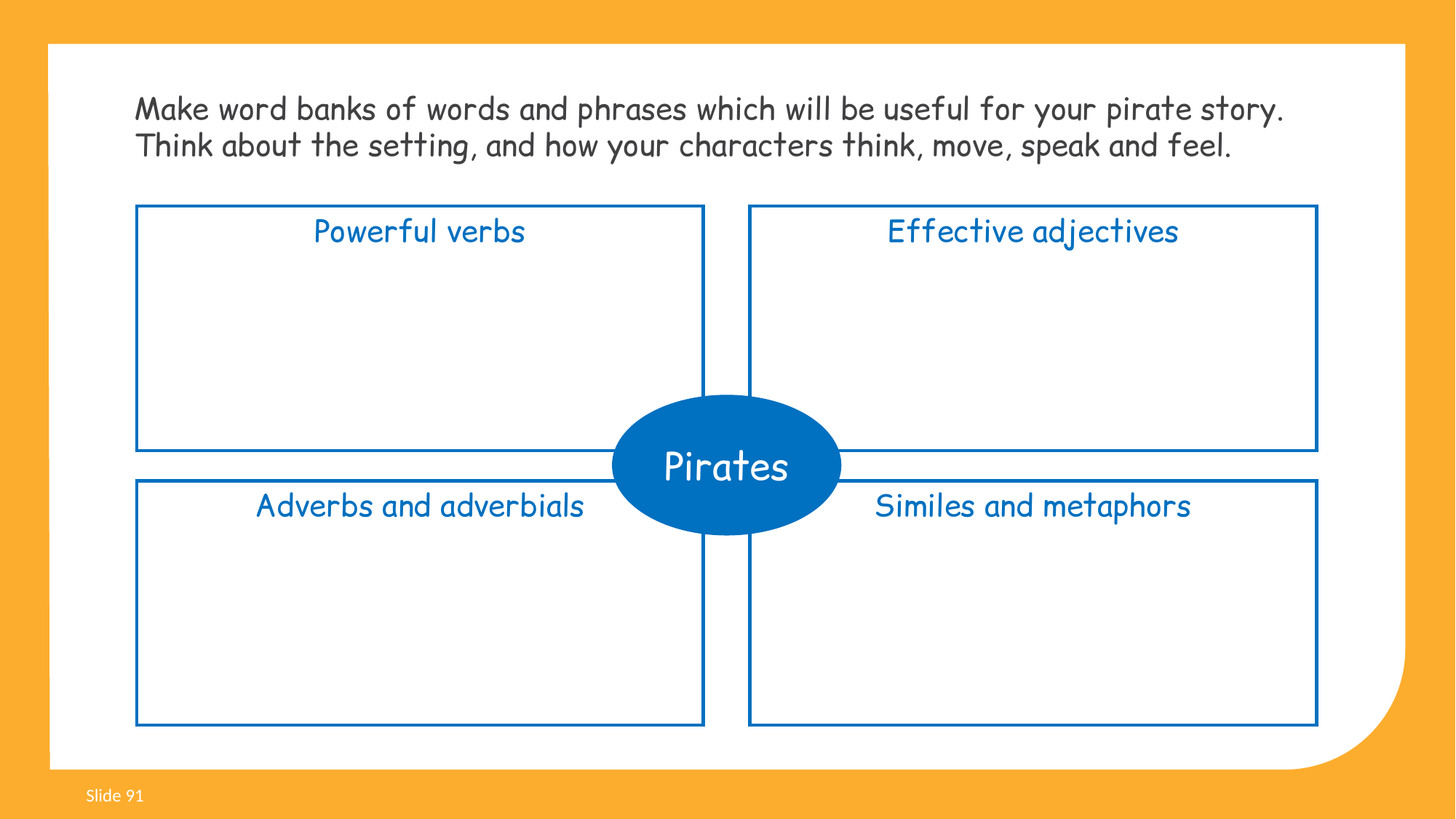

Make word banks of words and phrases which will be useful for your pirate story.
Think about the setting, and how your characters think, move, speak and feel.
Powerful verbs
Effective adjectives
Pirates
Adverbs and adverbials
Similes and metaphors
Slide 91